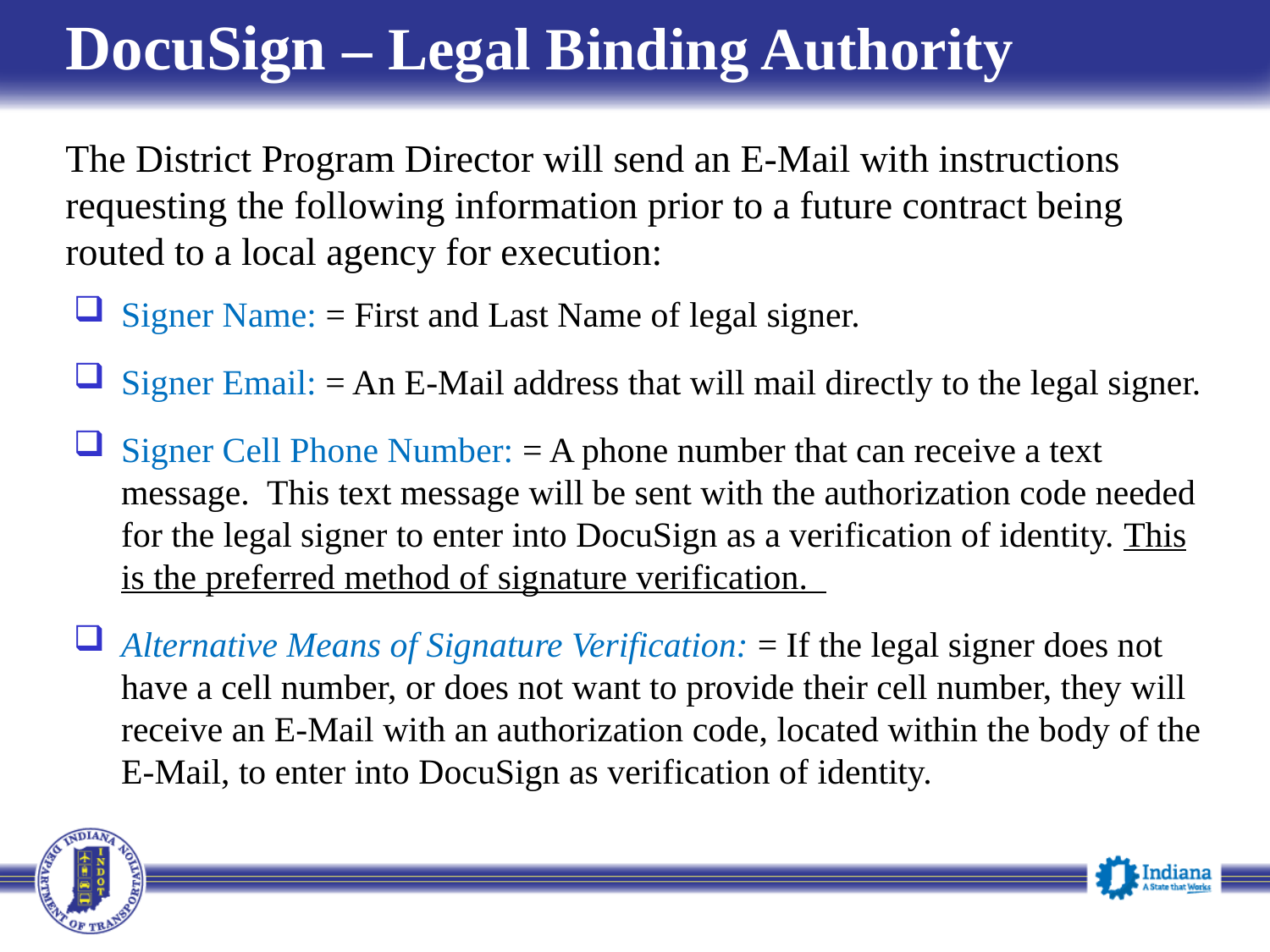

# DocuSign ‒ Legal Binding Authority
The District Program Director will send an E-Mail with instructions requesting the following information prior to a future contract being routed to a local agency for execution:

Signer Name: = First and Last Name of legal signer.

Signer Email: = An E-Mail address that will mail directly to the legal signer.

Signer Cell Phone Number: = A phone number that can receive a text message.  This text message will be sent with the authorization code needed for the legal signer to enter into DocuSign as a verification of identity. This is the preferred method of signature verification.

Alternative Means of Signature Verification: = If the legal signer does not have a cell number, or does not want to provide their cell number, they will receive an E-Mail with an authorization code, located within the body of the E-Mail, to enter into DocuSign as verification of identity.